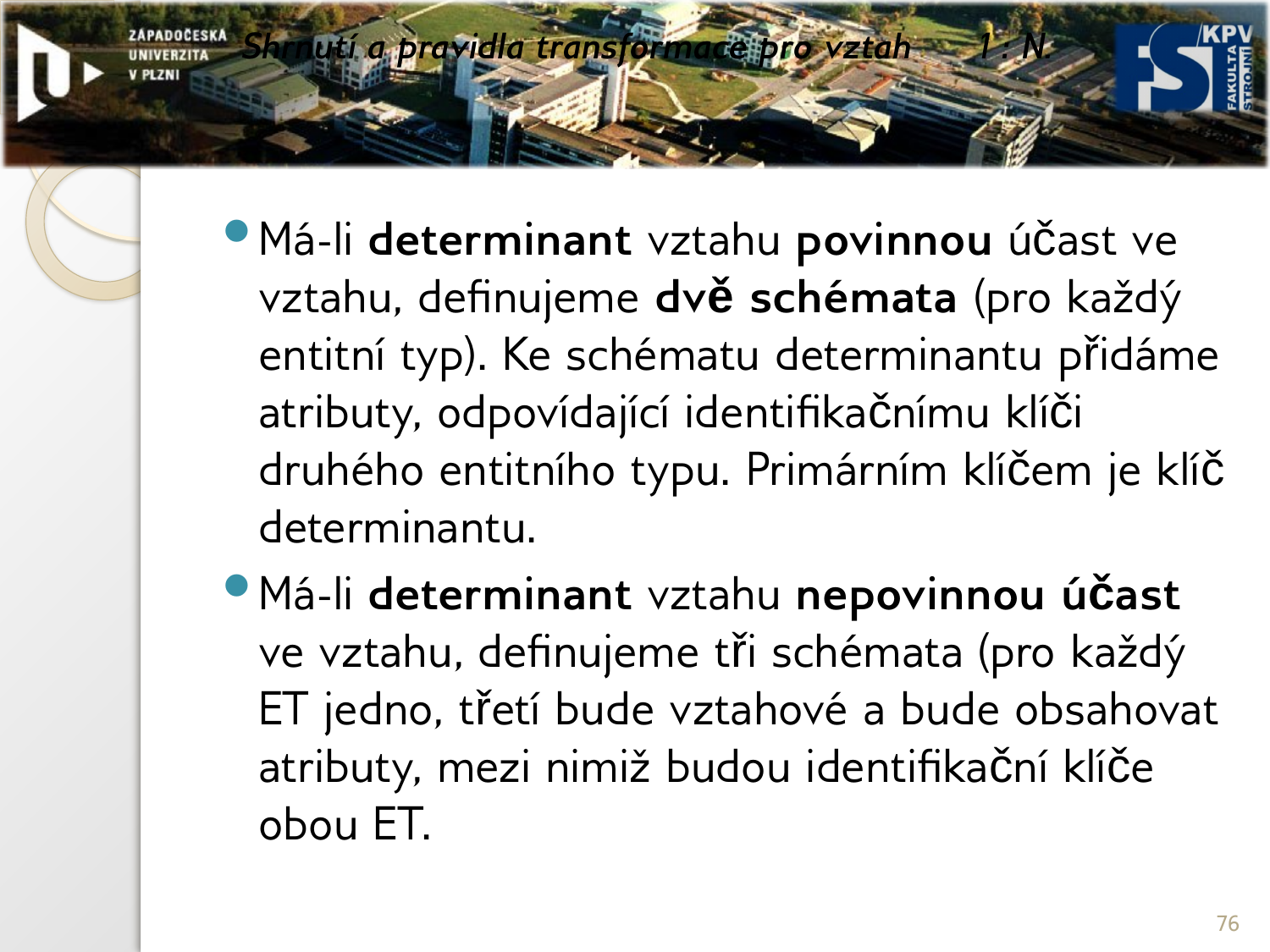

# Shrnutí a pravidla transformace pro vztah      1 : N.
Má-li determinant vztahu povinnou účast ve vztahu, definujeme dvě schémata (pro každý entitní typ). Ke schématu determinantu přidáme atributy, odpovídající identifikačnímu klíči druhého entitního typu. Primárním klíčem je klíč determinantu.
Má-li determinant vztahu nepovinnou účast ve vztahu, definujeme tři schémata (pro každý ET jedno, třetí bude vztahové a bude obsahovat atributy, mezi nimiž budou identifikační klíče obou ET.

76